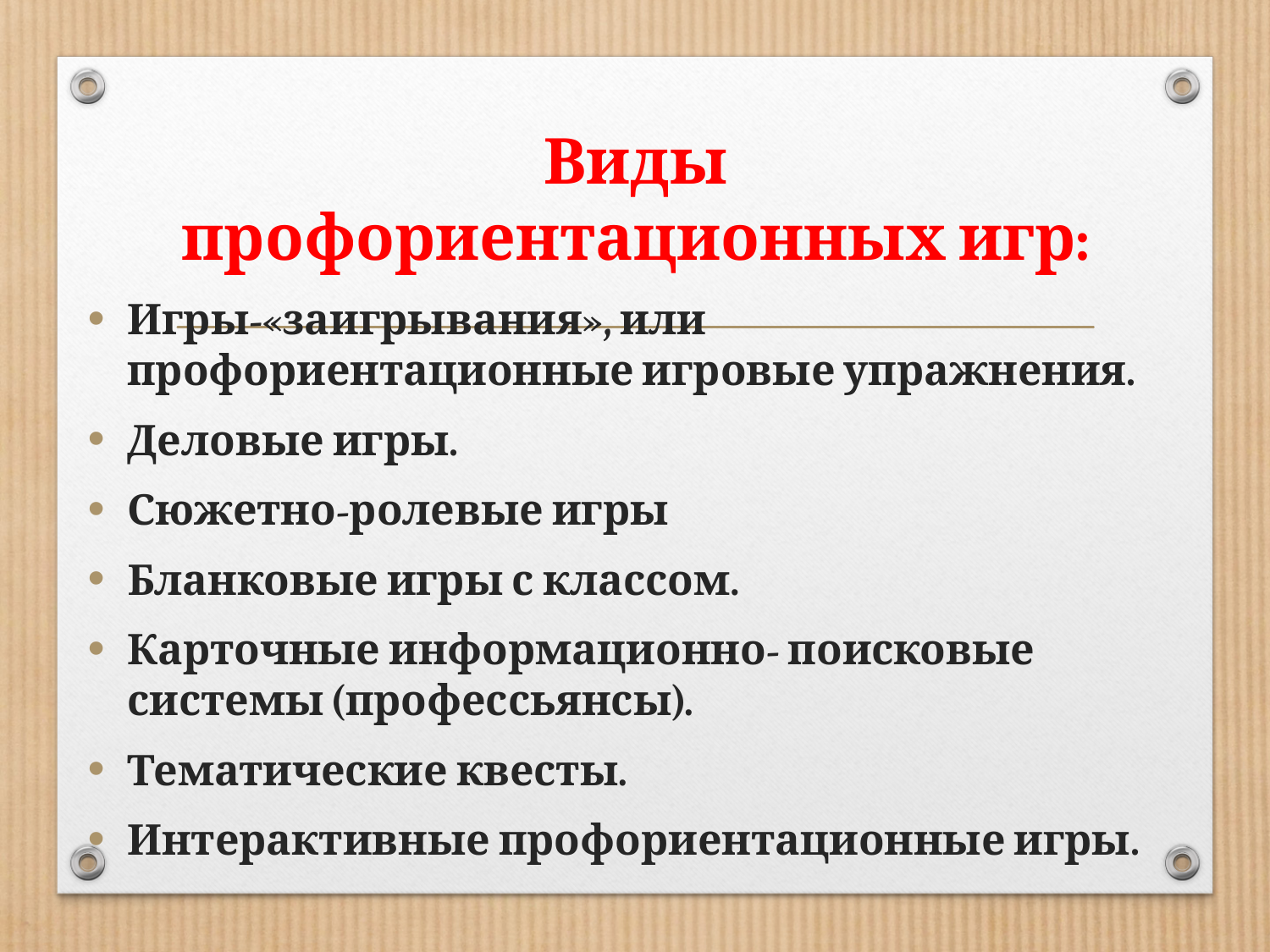

# Виды профориентационных игр:
Игры-«заигрывания», или профориентационные игровые упражнения.
Деловые игры.
Сюжетно-ролевые игры
Бланковые игры с классом.
Карточные информационно- поисковые системы (профессьянсы).
Тематические квесты.
Интерактивные профориентационные игры.